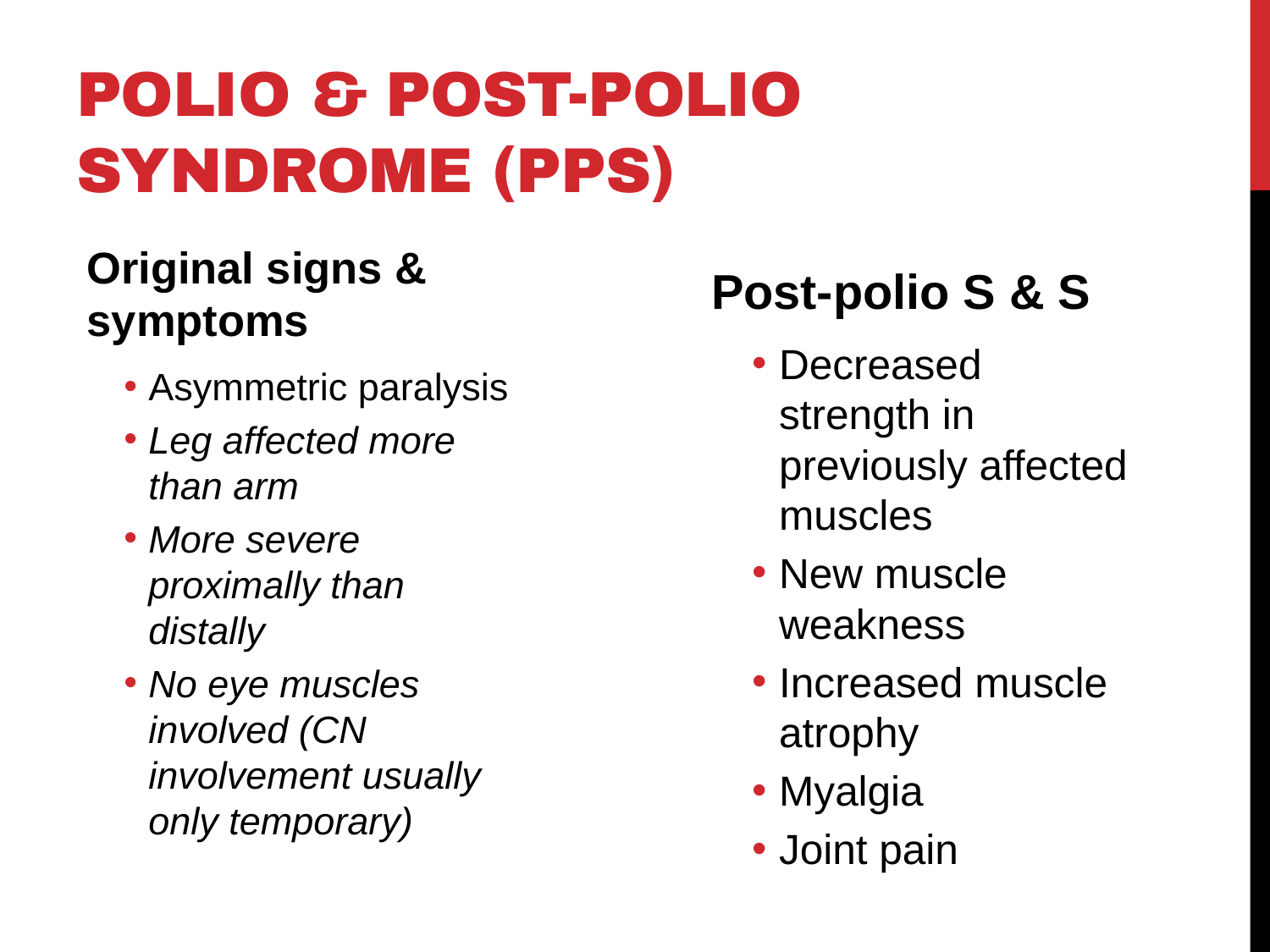

# Polio & Post-Polio Syndrome (PPS)
Original signs & symptoms
Asymmetric paralysis
Leg affected more than arm
More severe proximally than distally
No eye muscles involved (CN involvement usually only temporary)

Post-polio S & S
Decreased strength in previously affected muscles
New muscle weakness
Increased muscle atrophy
Myalgia
Joint pain